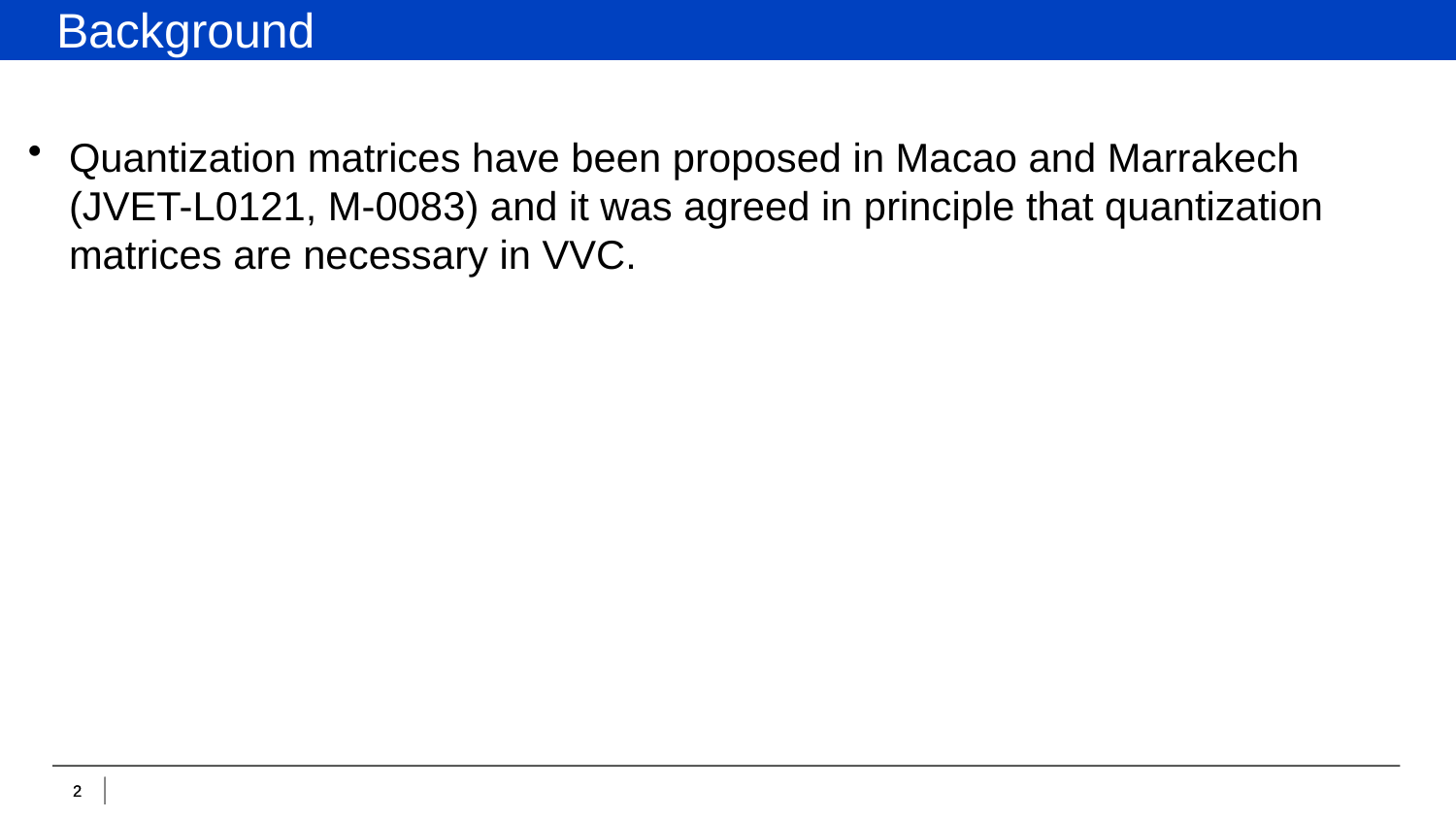

Background
Quantization matrices have been proposed in Macao and Marrakech (JVET-L0121, M-0083) and it was agreed in principle that quantization matrices are necessary in VVC.
2